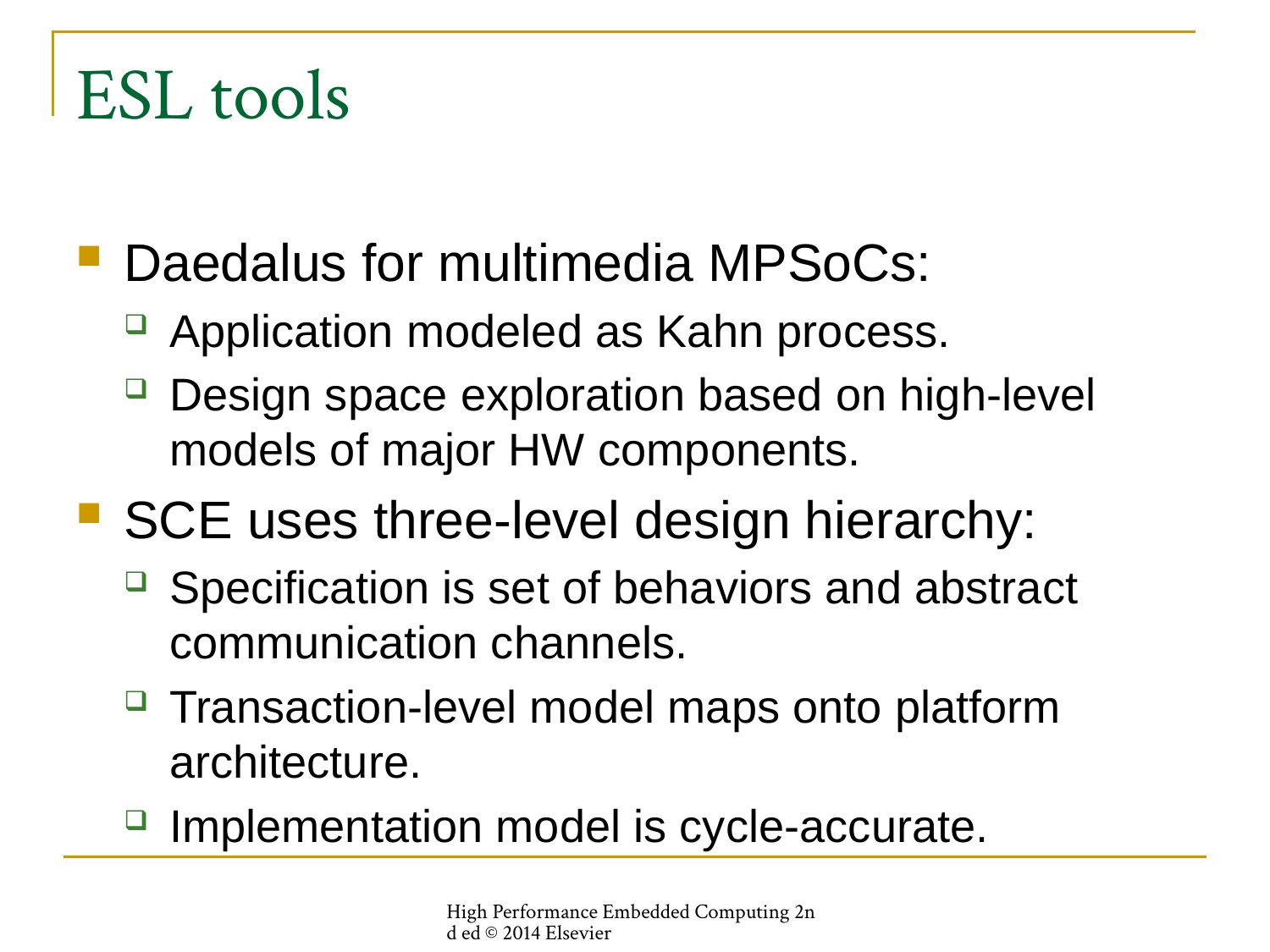

# ESL tools
Daedalus for multimedia MPSoCs:
Application modeled as Kahn process.
Design space exploration based on high-level models of major HW components.
SCE uses three-level design hierarchy:
Specification is set of behaviors and abstract communication channels.
Transaction-level model maps onto platform architecture.
Implementation model is cycle-accurate.
High Performance Embedded Computing 2nd ed © 2014 Elsevier